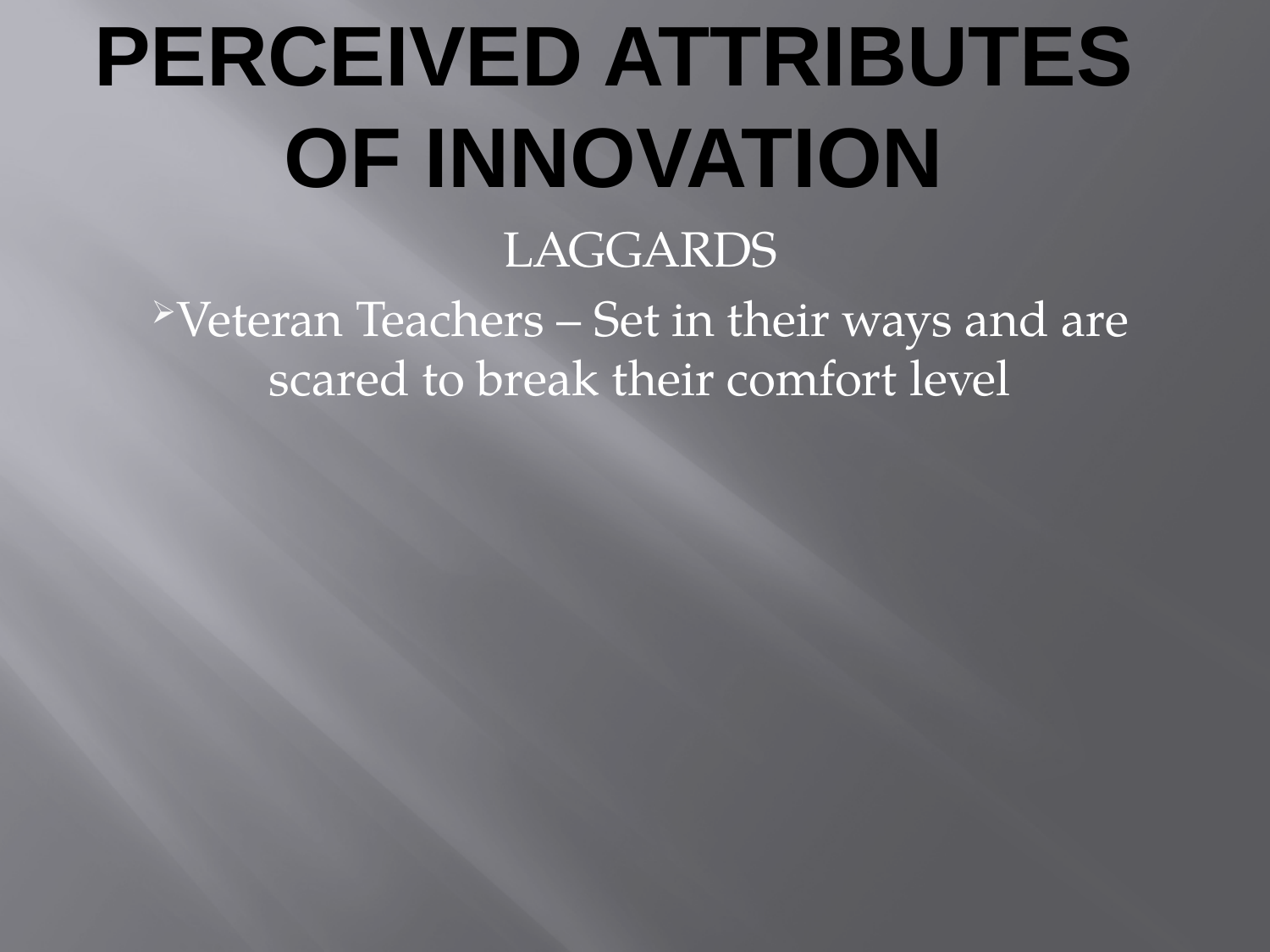

# Perceived Attributes of Innovation
LAGGARDS
Veteran Teachers – Set in their ways and are scared to break their comfort level